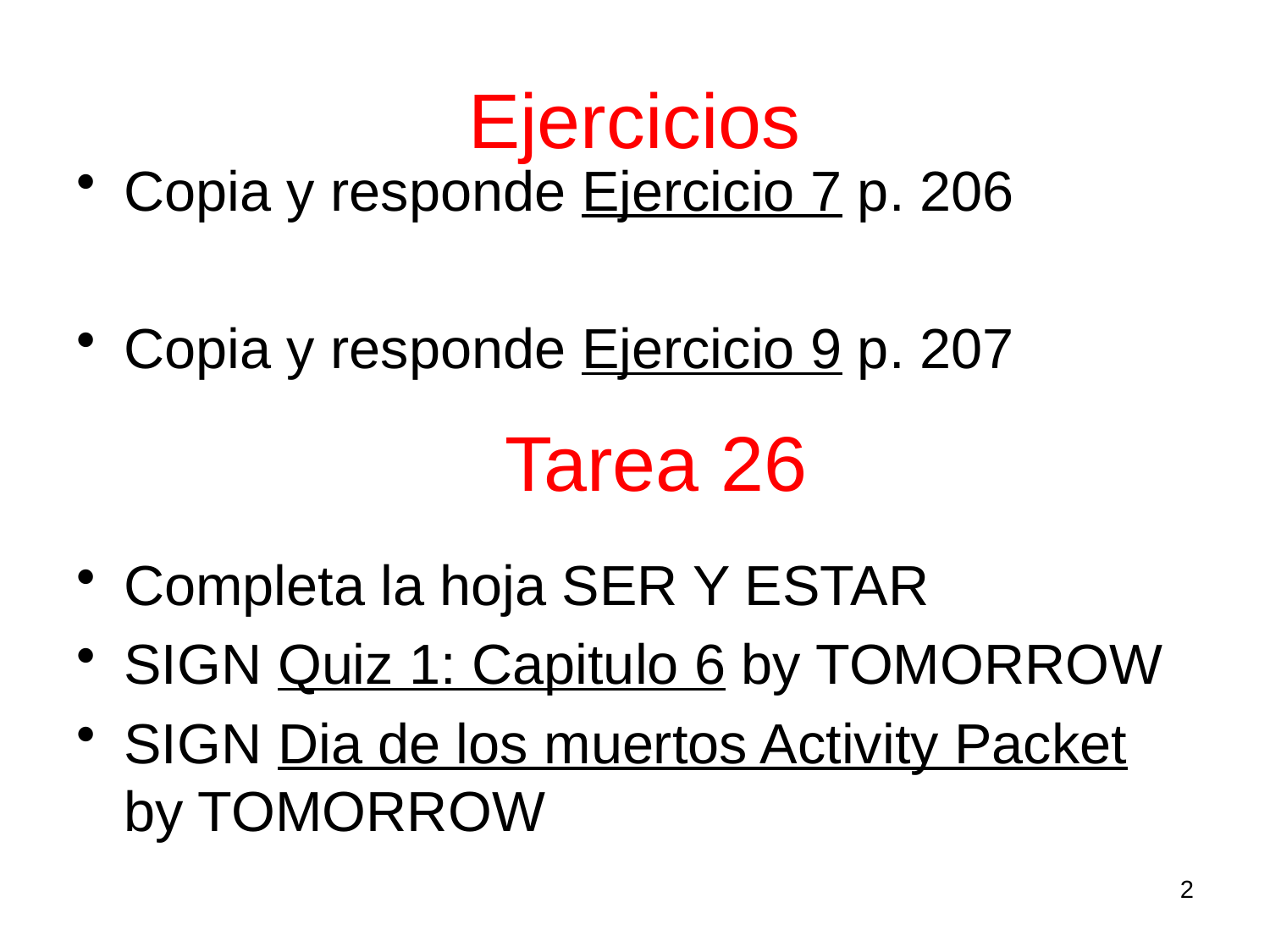

# Ejercicios
Copia y responde Ejercicio 7 p. 206

Copia y responde Ejercicio 9 p. 207

Completa la hoja SER Y ESTAR
SIGN Quiz 1: Capitulo 6 by TOMORROW
SIGN Dia de los muertos Activity Packet by TOMORROW
Tarea 26
2